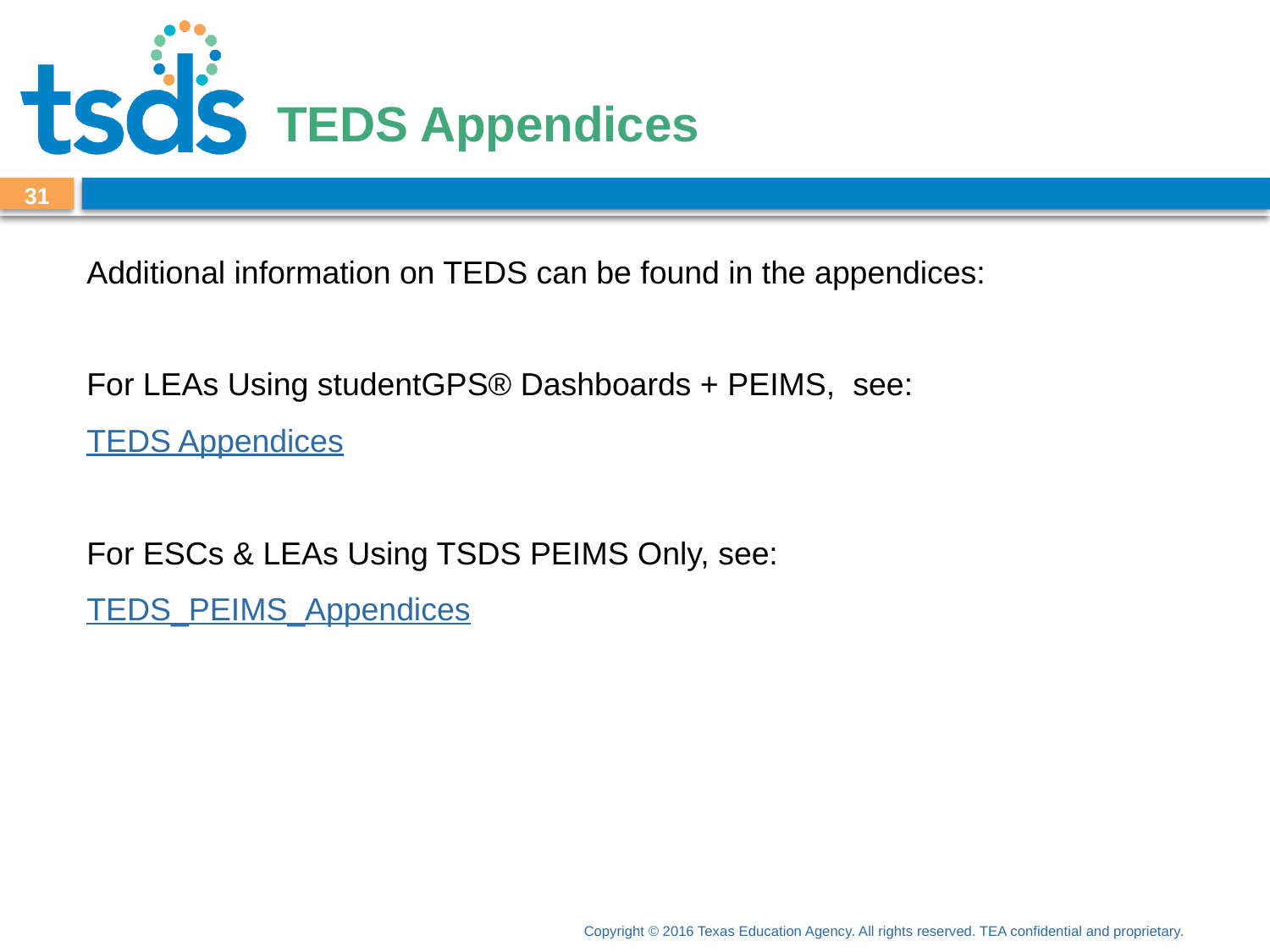

# TEDS Appendices
31
Additional information on TEDS can be found in the appendices:

For LEAs Using studentGPS® Dashboards + PEIMS,  see:
TEDS Appendices

For ESCs & LEAs Using TSDS PEIMS Only, see:
TEDS_PEIMS_Appendices